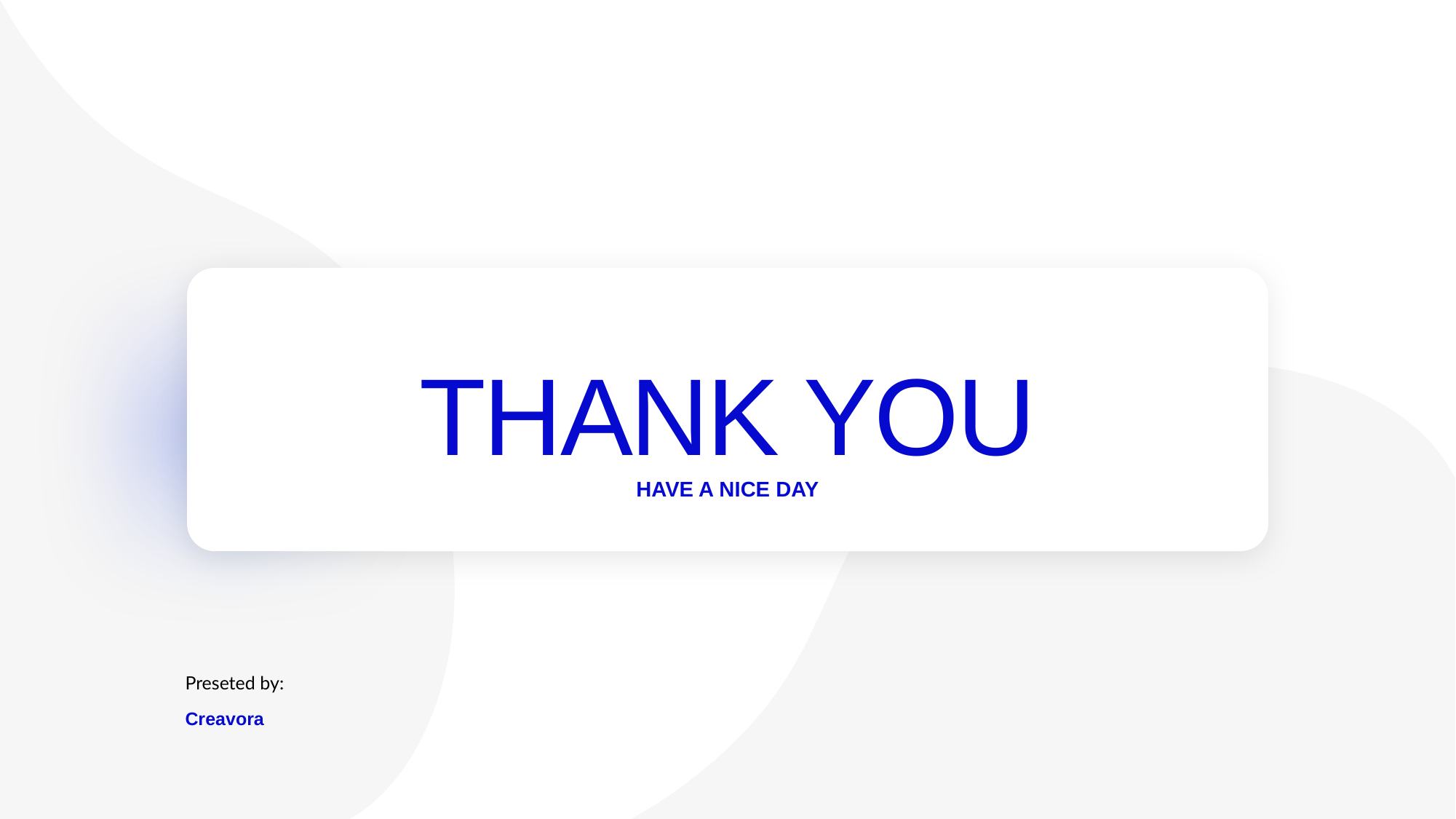

THANK YOU

HAVE A NICE DAY
Preseted by:
Creavora